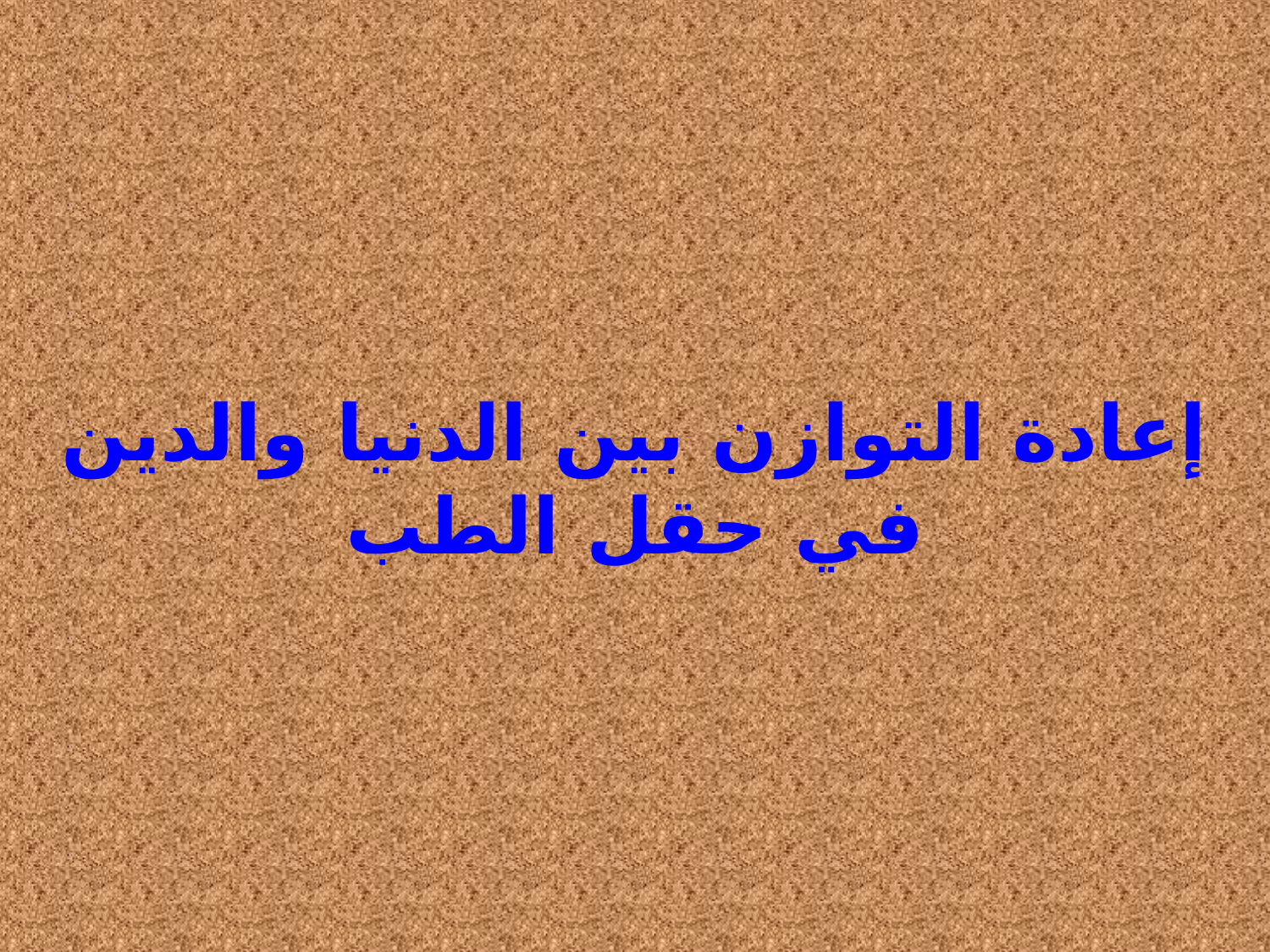

# إعادة التوازن بين الدنيا والدين في حقل الطب